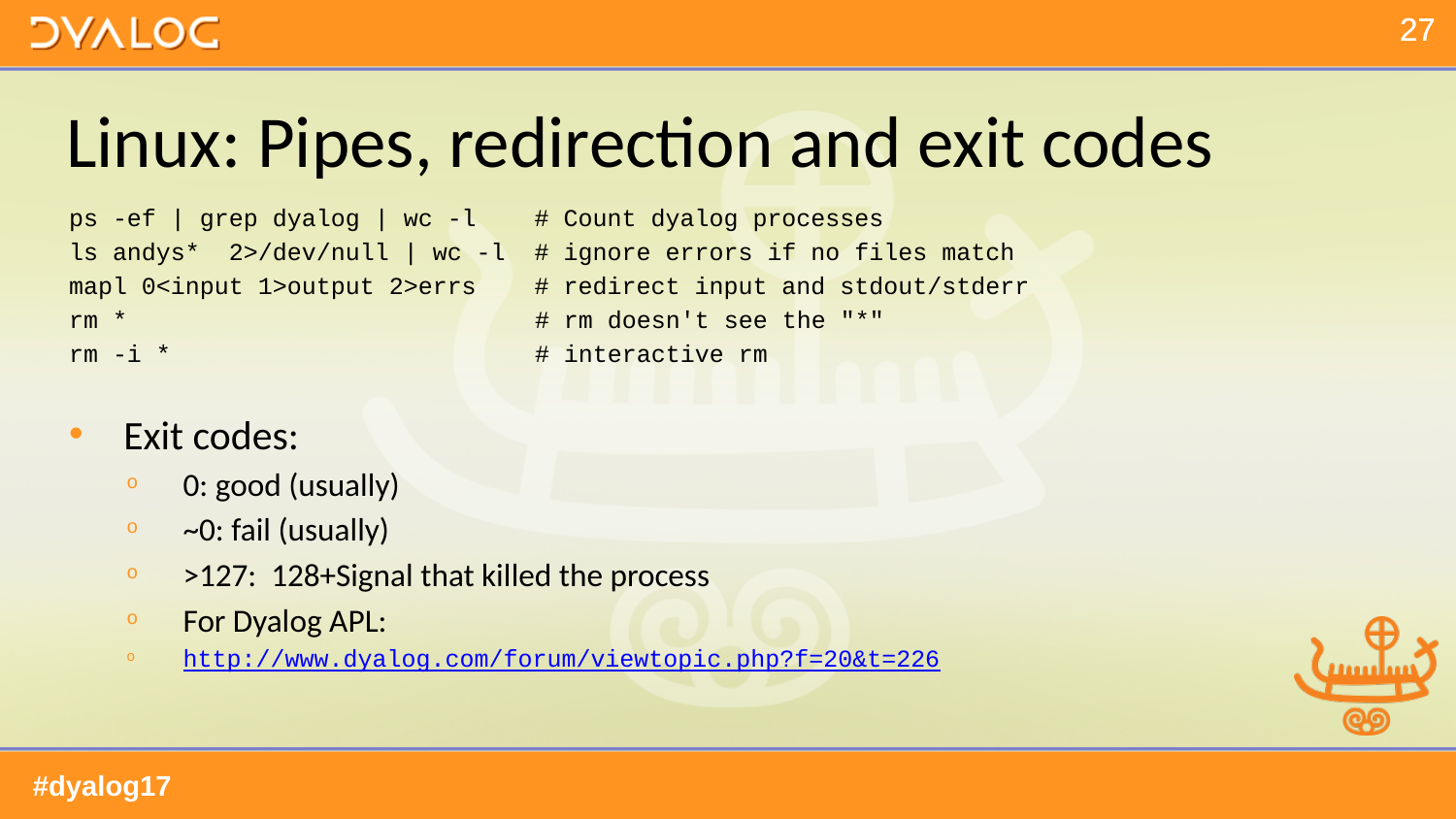

# Linux: Pipes, redirection and exit codes

ps -ef | grep dyalog | wc -l    # Count dyalog processes
ls andys*  2>/dev/null | wc -l  # ignore errors if no files match
mapl 0<input 1>output 2>errs    # redirect input and stdout/stderr
rm *			  # rm doesn't see the "*"
rm -i *			  # interactive rm

Exit codes:
0: good (usually)
~0: fail (usually)
>127:  128+Signal that killed the process
For Dyalog APL:
http://www.dyalog.com/forum/viewtopic.php?f=20&t=226